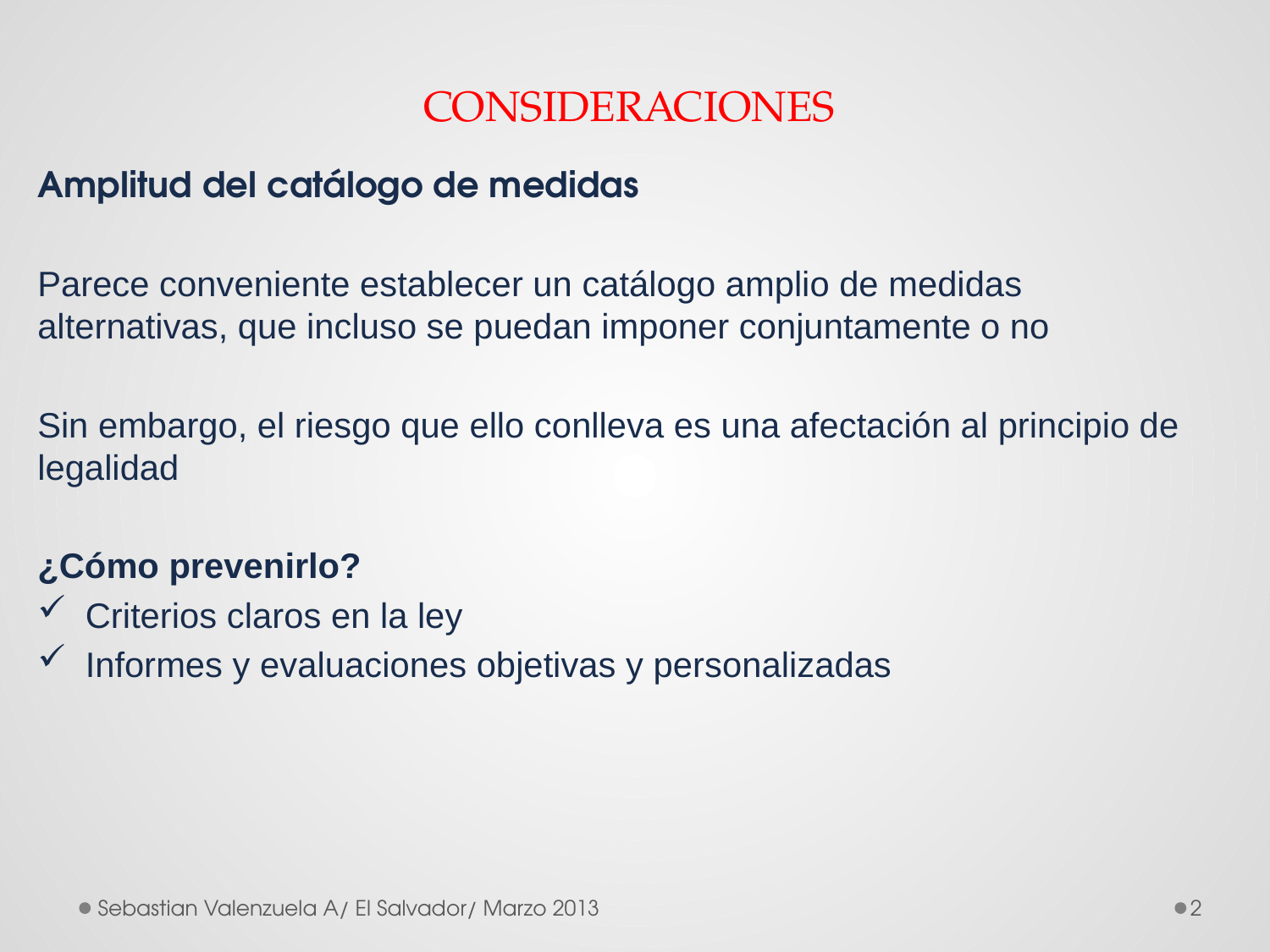

# CONSIDERACIONES
Amplitud del catálogo de medidas

Parece conveniente establecer un catálogo amplio de medidas alternativas, que incluso se puedan imponer conjuntamente o no

Sin embargo, el riesgo que ello conlleva es una afectación al principio de legalidad

¿Cómo prevenirlo?
Criterios claros en la ley
Informes y evaluaciones objetivas y personalizadas

Sebastian Valenzuela A/ El Salvador/ Marzo 2013
2